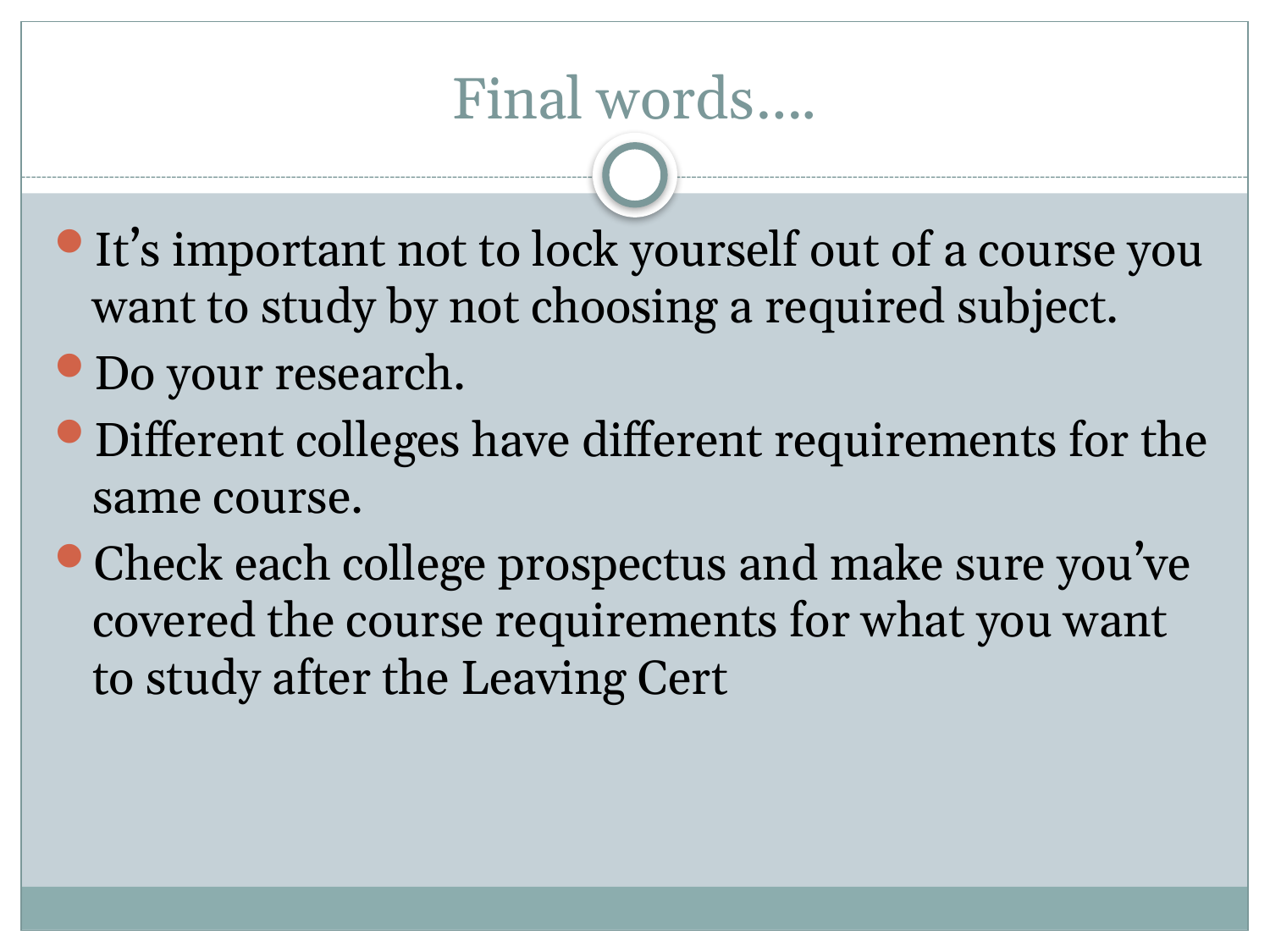

# Final words….
It’s important not to lock yourself out of a course you want to study by not choosing a required subject.
Do your research.
Different colleges have different requirements for the same course.
Check each college prospectus and make sure you’ve covered the course requirements for what you want to study after the Leaving Cert